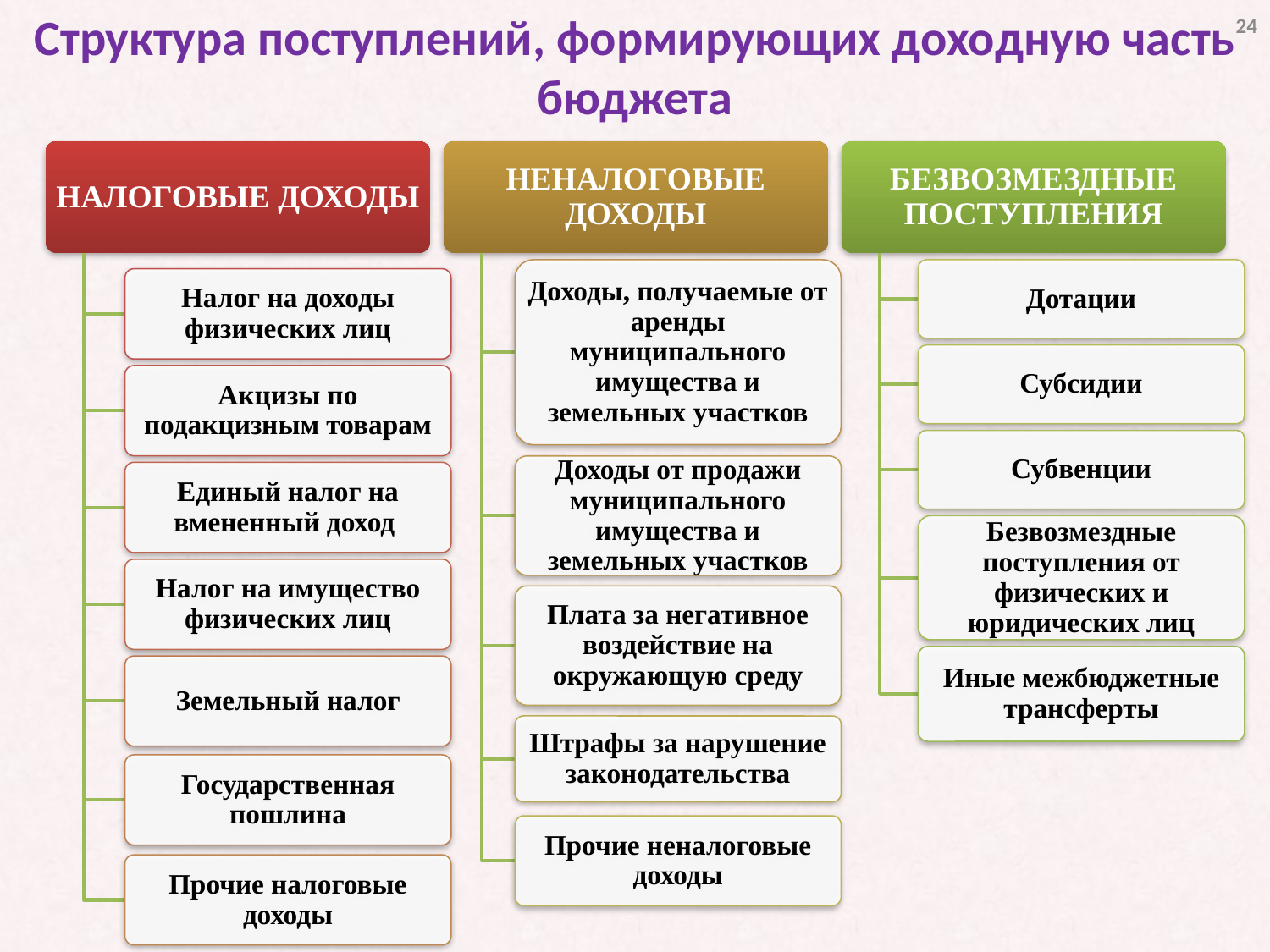

Структура поступлений, формирующих доходную часть бюджета
24
НАЛОГОВЫЕ ДОХОДЫ
Налог на доходы физических лиц
Акцизы по подакцизным товарам
Единый налог на вмененный доход
Налог на имущество физических лиц
Земельный налог
Государственная пошлина
Прочие налоговые доходы
НЕНАЛОГОВЫЕ ДОХОДЫ
Доходы, получаемые от аренды муниципального имущества и земельных участков
Доходы от продажи муниципального имущества и земельных участков
Плата за негативное воздействие на окружающую среду
Штрафы за нарушение законодательства
Прочие неналоговые доходы
БЕЗВОЗМЕЗДНЫЕ ПОСТУПЛЕНИЯ
Дотации
Субсидии
Субвенции
Безвозмездные поступления от физических и юридических лиц
Иные межбюджетные трансферты